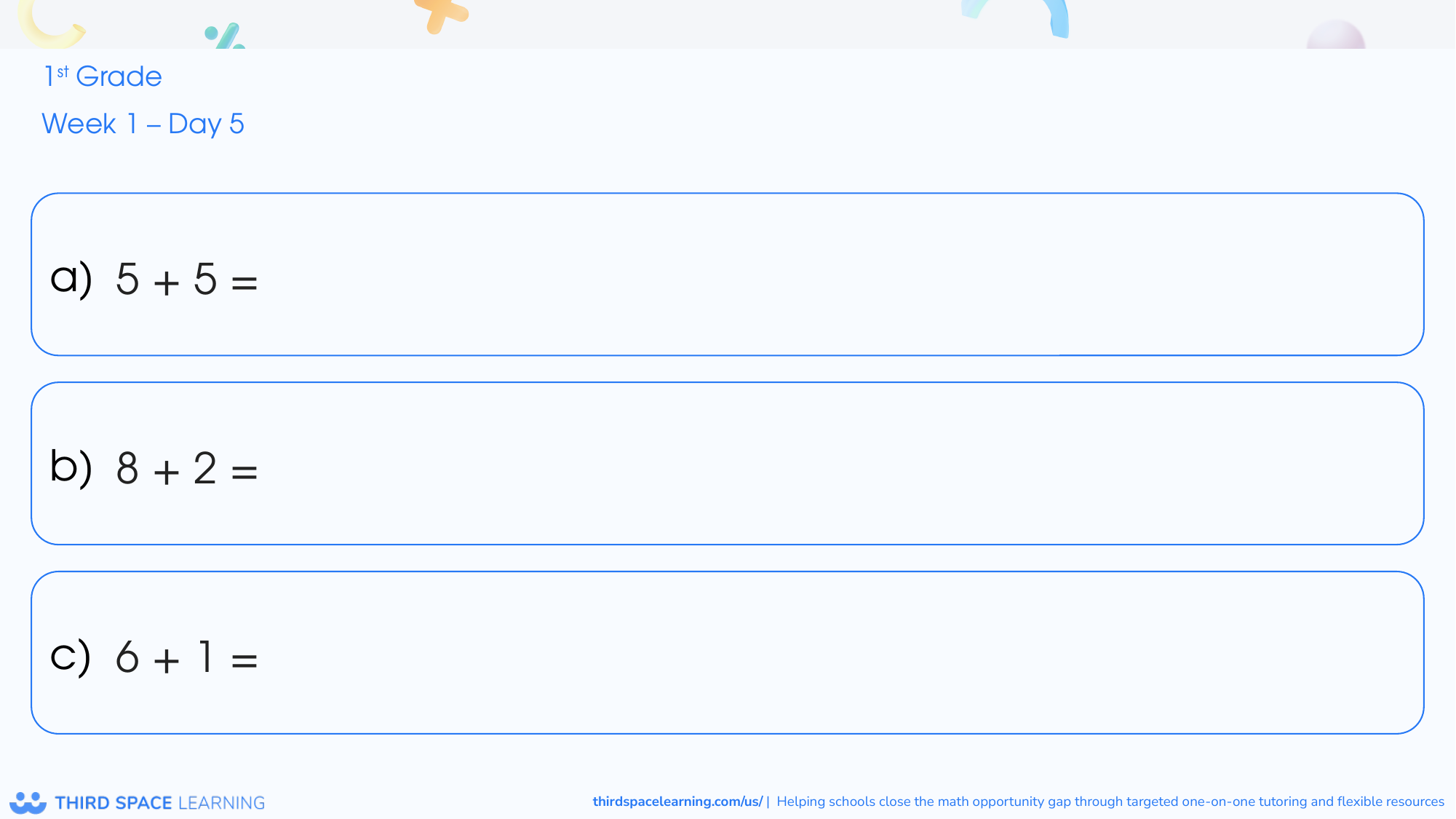

1st Grade
Week 1 – Day 5
5 + 5 =
8 + 2 =
6 + 1 =